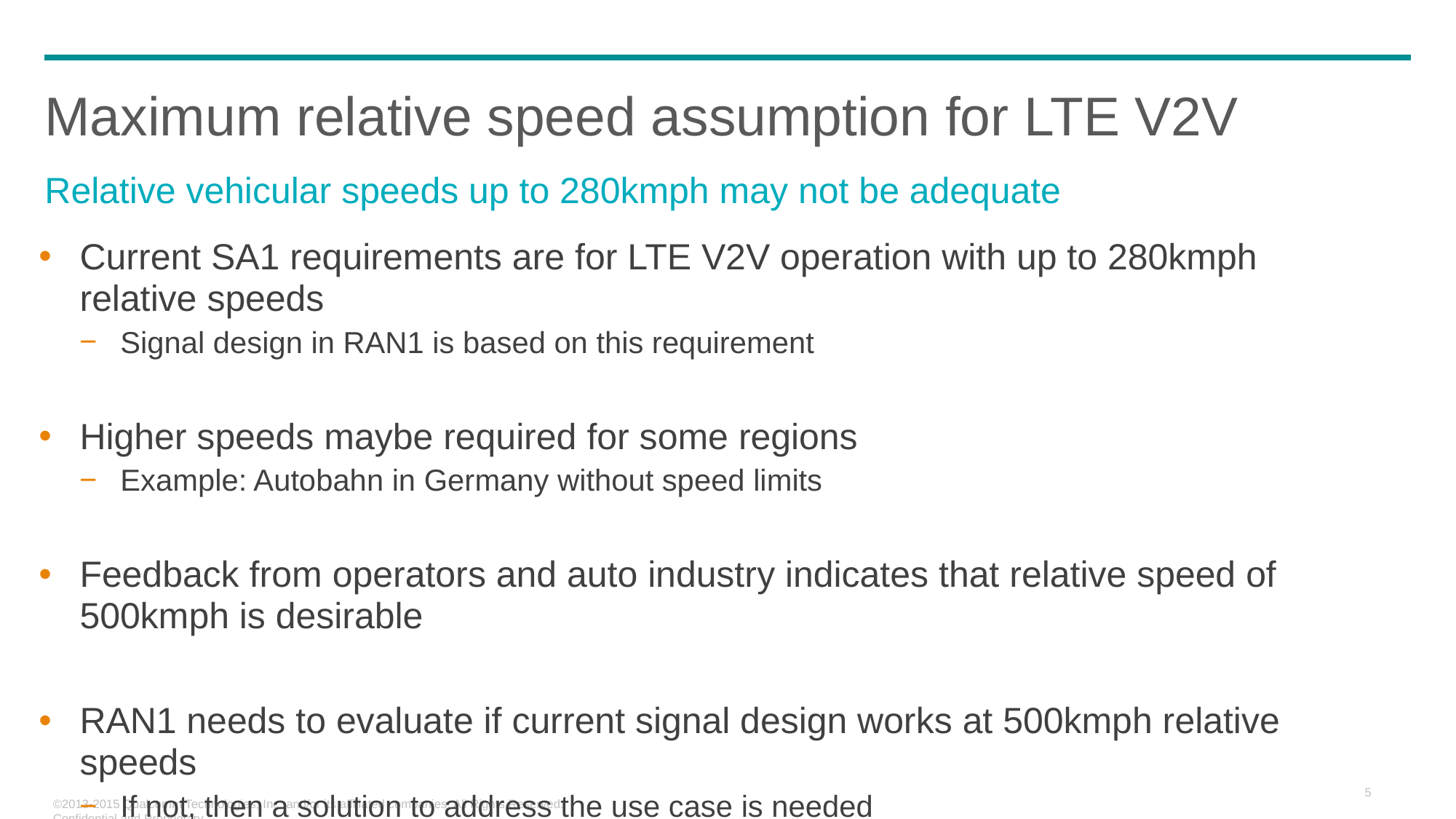

# Maximum relative speed assumption for LTE V2V
Relative vehicular speeds up to 280kmph may not be adequate
Current SA1 requirements are for LTE V2V operation with up to 280kmph relative speeds
Signal design in RAN1 is based on this requirement

Higher speeds maybe required for some regions
Example: Autobahn in Germany without speed limits

Feedback from operators and auto industry indicates that relative speed of 500kmph is desirable

RAN1 needs to evaluate if current signal design works at 500kmph relative speeds
If not, then a solution to address the use case is needed